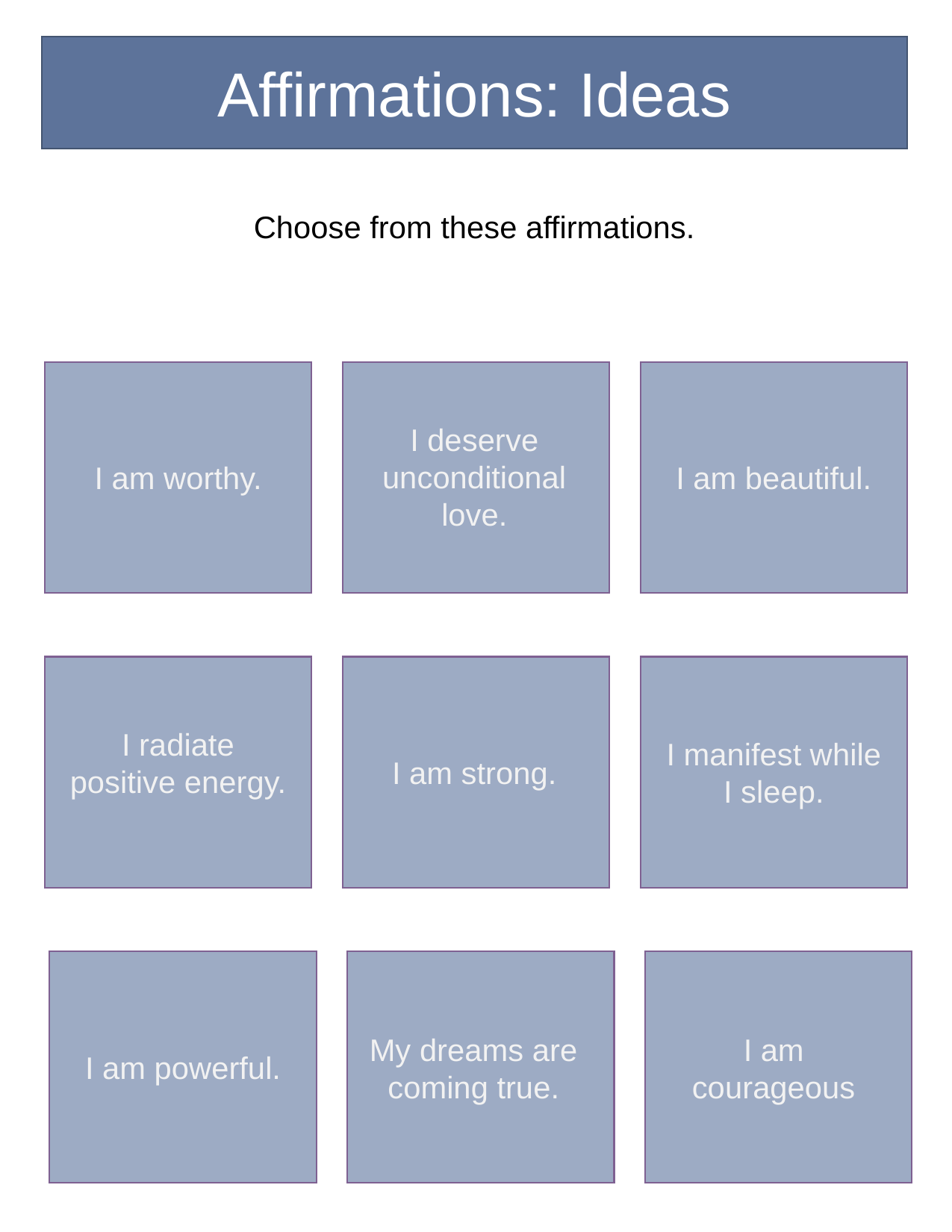

Affirmations: Ideas
Choose from these affirmations.

I deserve unconditional love.
I am worthy.
I am beautiful.

I radiate positive energy.
I manifest while I sleep.
I am strong.

My dreams are coming true.
I am courageous
I am powerful.